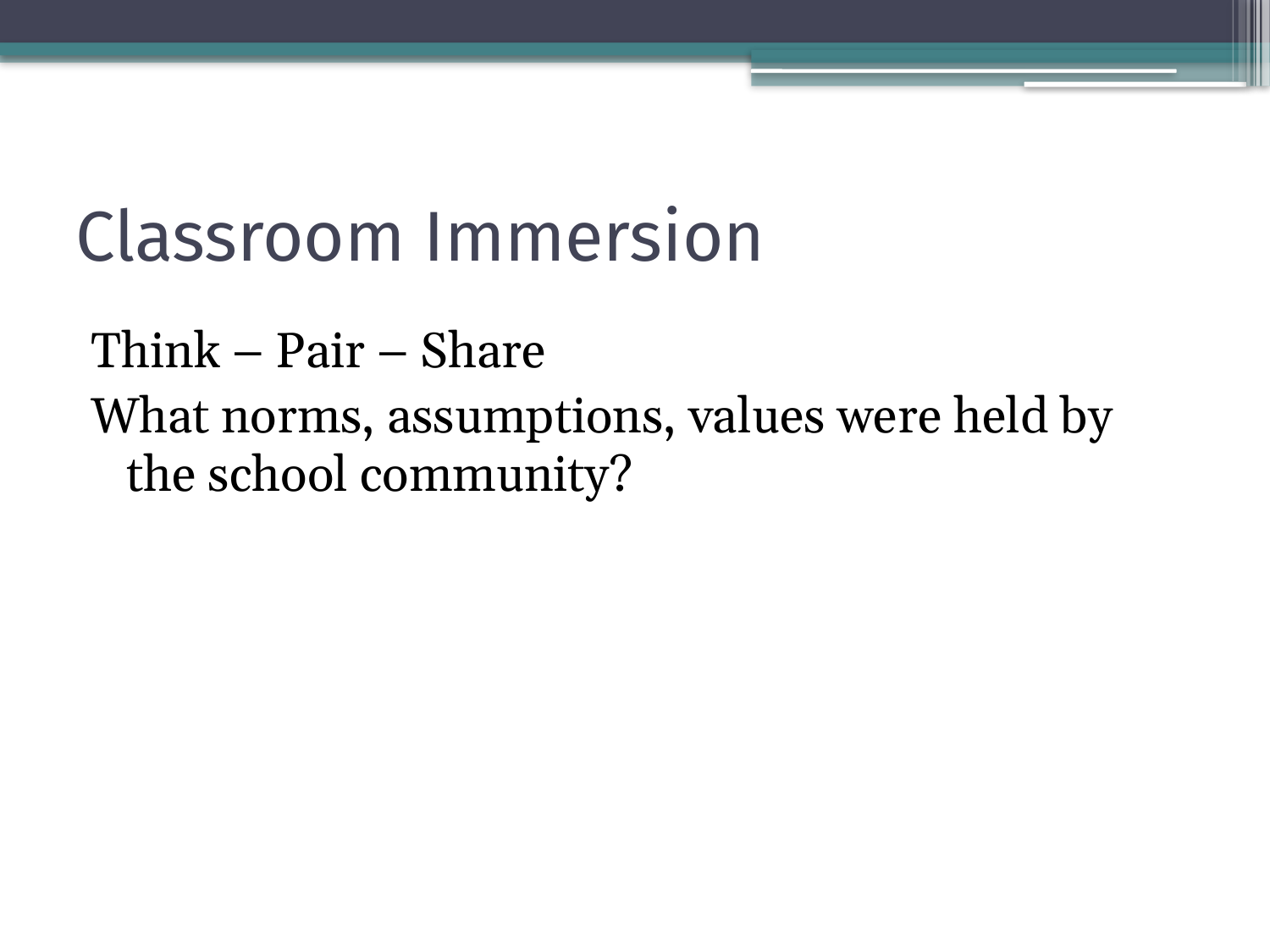

# Classroom Immersion
Think – Pair – Share
What norms, assumptions, values were held by the school community?